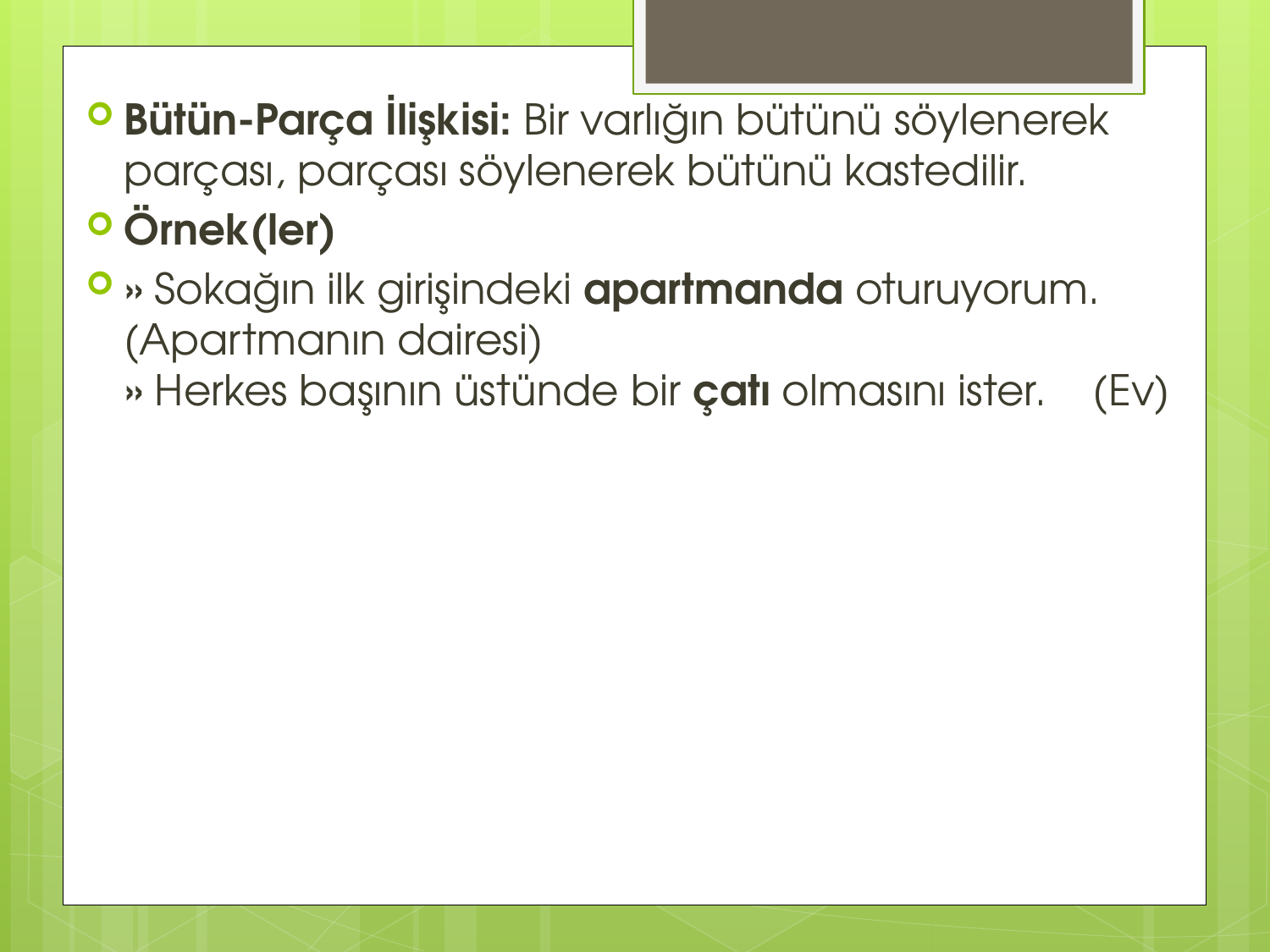

Bütün-Parça İlişkisi: Bir varlığın bütünü söylenerek parçası, parçası söylenerek bütünü kastedilir.
Örnek(ler)
» Sokağın ilk girişindeki apartmanda oturuyorum.  (Apartmanın dairesi)
» Herkes başının üstünde bir çatı olmasını ister.    (Ev)

#